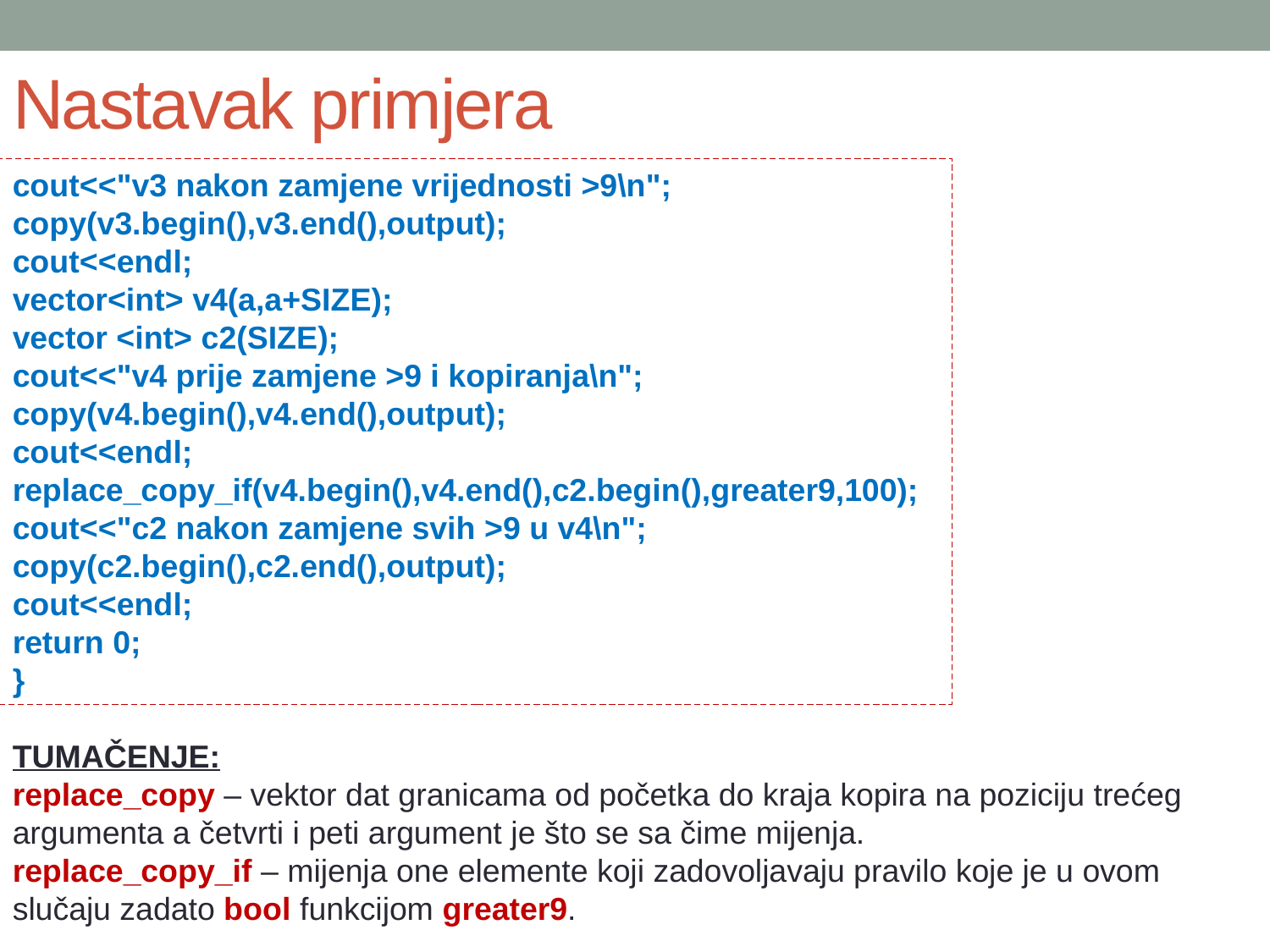

# Nastavak primjera
cout<<"v3 nakon zamjene vrijednosti >9\n";
copy(v3.begin(),v3.end(),output);
cout<<endl;
vector<int> v4(a,a+SIZE);
vector <int> c2(SIZE);
cout<<"v4 prije zamjene >9 i kopiranja\n";
copy(v4.begin(),v4.end(),output);
cout<<endl;    replace_copy_if(v4.begin(),v4.end(),c2.begin(),greater9,100);
cout<<"c2 nakon zamjene svih >9 u v4\n";
copy(c2.begin(),c2.end(),output);
cout<<endl;
return 0;
}
TUMAČENJE:
replace_copy – vektor dat granicama od početka do kraja kopira na poziciju trećeg argumenta a četvrti i peti argument je što se sa čime mijenja.
replace_copy_if – mijenja one elemente koji zadovoljavaju pravilo koje je u ovom slučaju zadato bool funkcijom greater9.